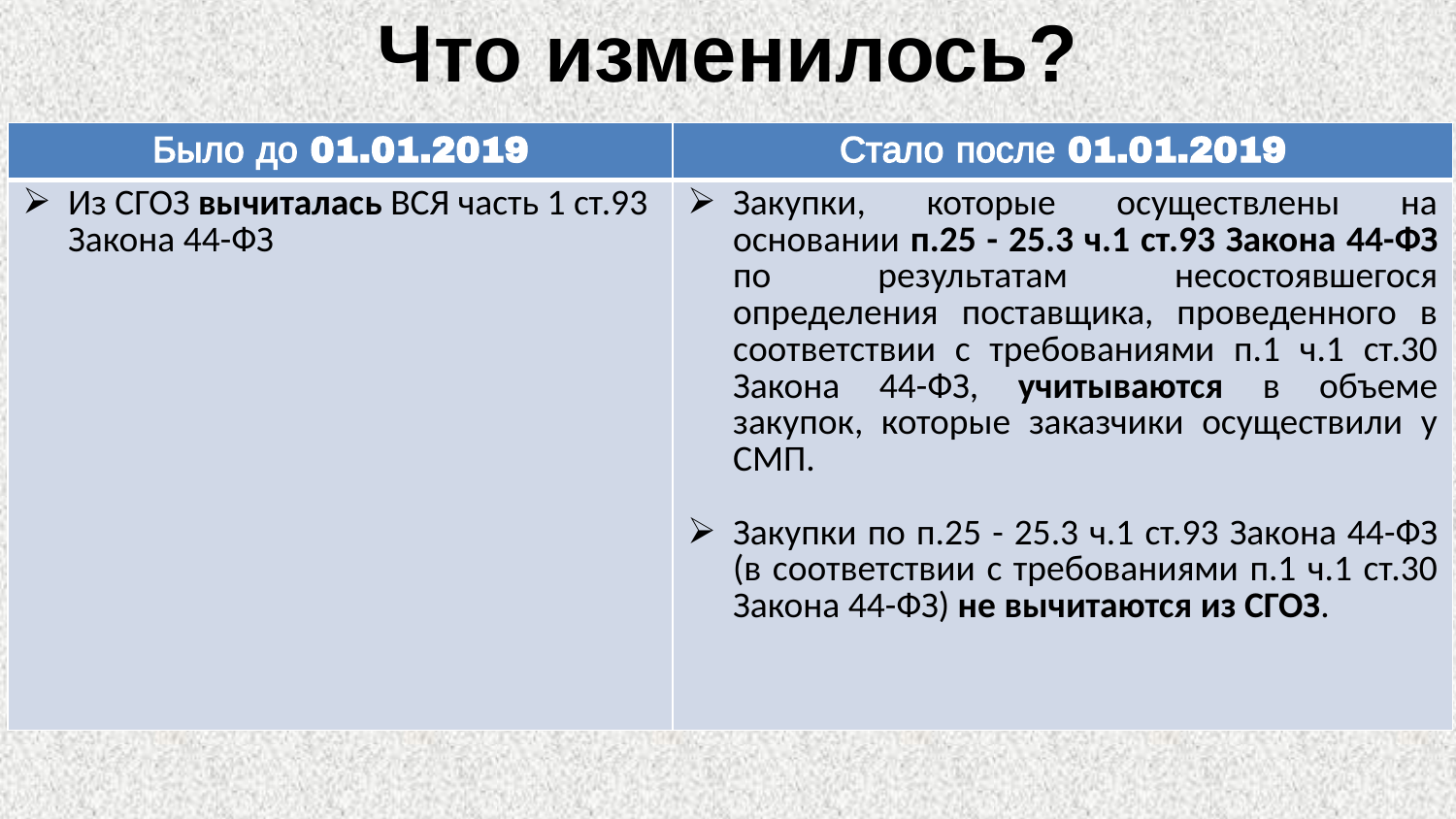

Что изменилось?
| Было до 01.01.2019 | Стало после 01.01.2019 |
| --- | --- |
| Из СГОЗ вычиталась ВСЯ часть 1 ст.93 Закона 44-ФЗ | Закупки, которые осуществлены на основании п.25 - 25.3 ч.1 ст.93 Закона 44-ФЗ по результатам несостоявшегося определения поставщика, проведенного в соответствии с требованиями п.1 ч.1 ст.30 Закона 44-ФЗ, учитываются в объеме закупок, которые заказчики осуществили у СМП. Закупки по п.25 - 25.3 ч.1 ст.93 Закона 44-ФЗ (в соответствии с требованиями п.1 ч.1 ст.30 Закона 44-ФЗ) не вычитаются из СГОЗ. |